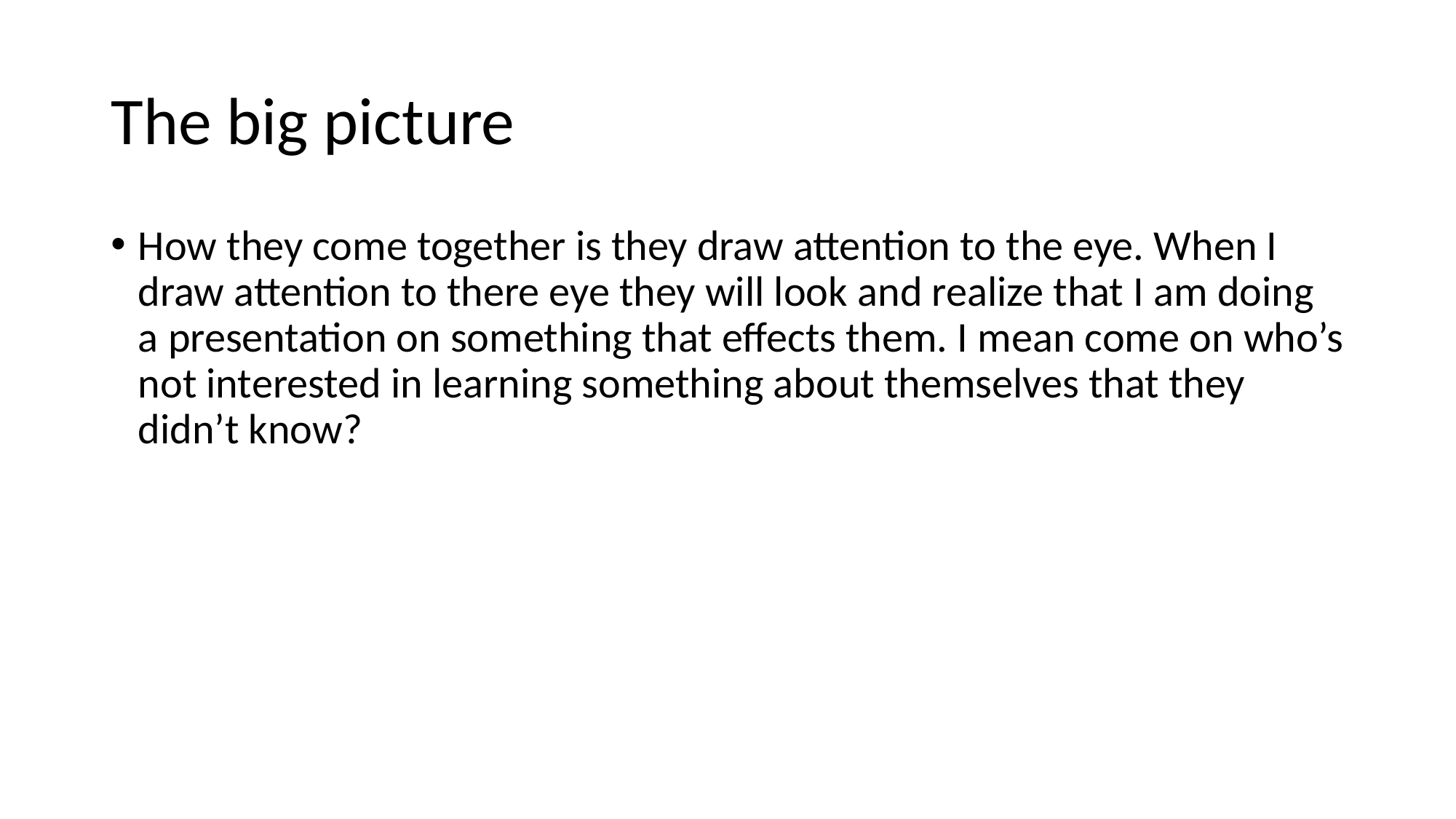

# The big picture
How they come together is they draw attention to the eye. When I draw attention to there eye they will look and realize that I am doing a presentation on something that effects them. I mean come on who’s not interested in learning something about themselves that they didn’t know?